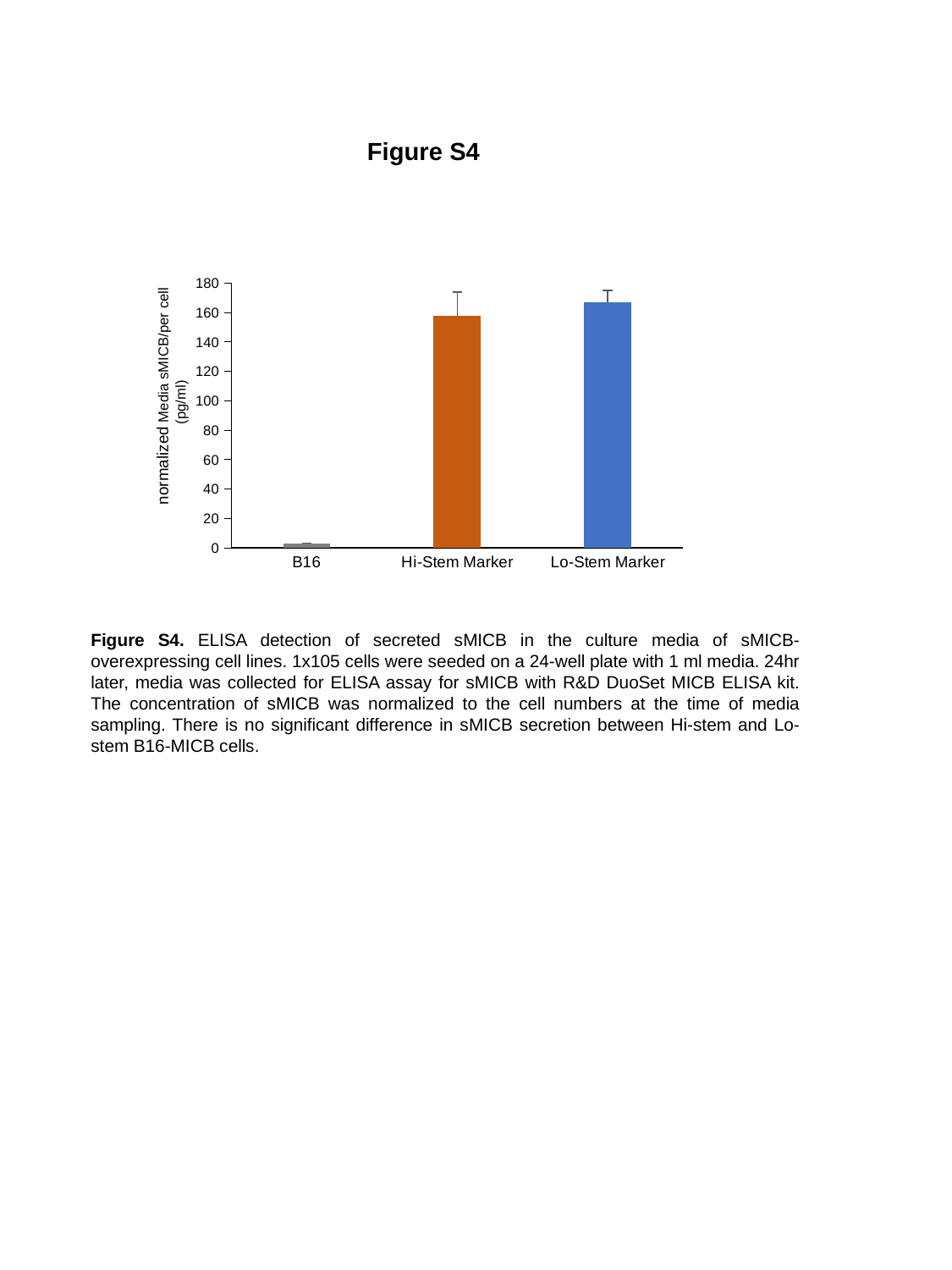

Figure S4

### Chart

| Category |  |
|---|---|
| B16 | 2.9 |
| Hi-Stem Marker | 158.0 |
| Lo-Stem Marker | 167.0 |
normalized Media sMICB/per cell
                    (pg/ml)
Figure S4. ELISA detection of secreted sMICB in the culture media of sMICB-overexpressing cell lines. 1x105 cells were seeded on a 24-well plate with 1 ml media. 24hr later, media was collected for ELISA assay for sMICB with R&D DuoSet MICB ELISA kit. The concentration of sMICB was normalized to the cell numbers at the time of media sampling. There is no significant difference in sMICB secretion between Hi-stem and Lo-stem B16-MICB cells.